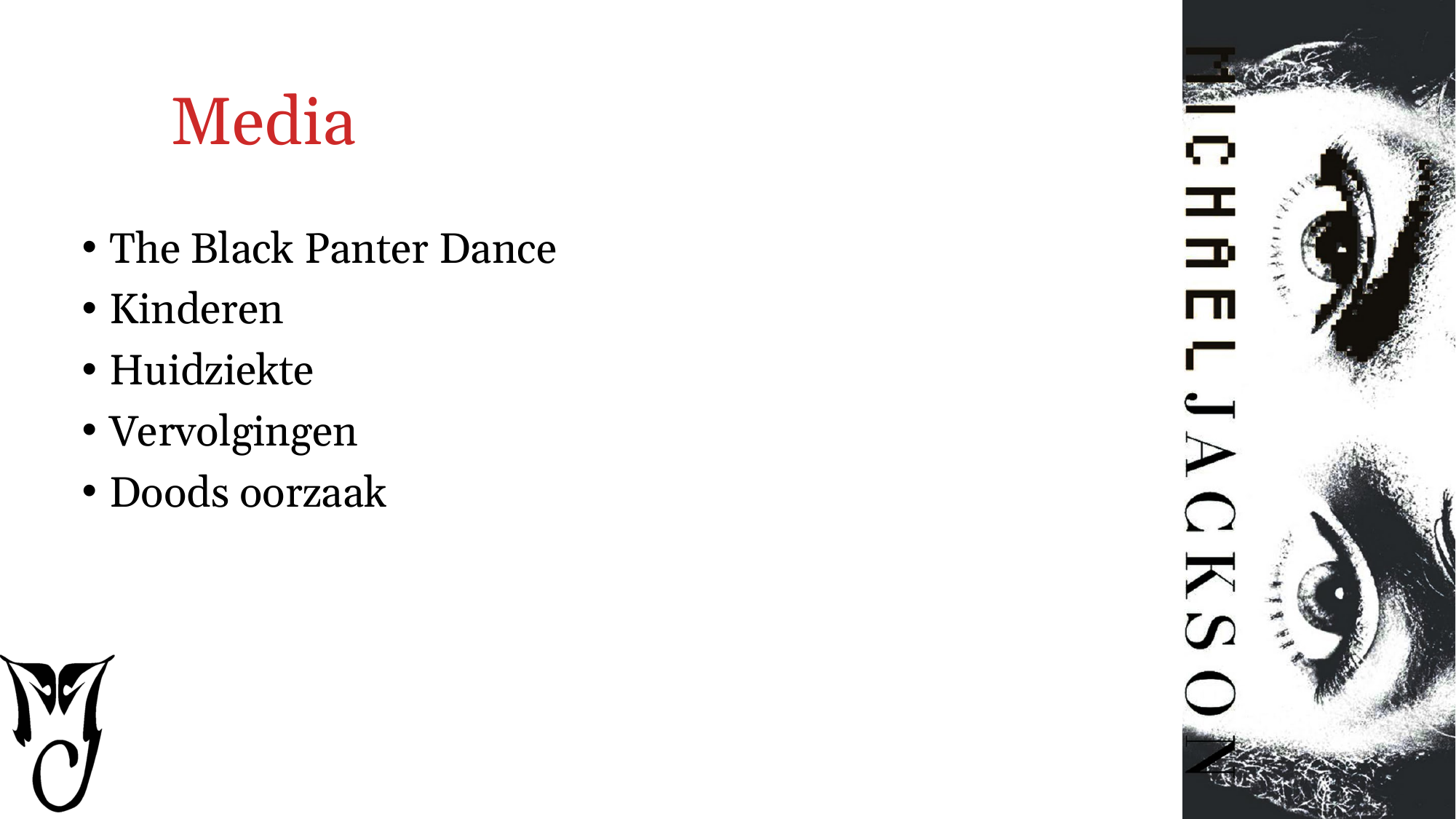

# Media
The Black Panter Dance
Kinderen
Huidziekte
Vervolgingen
Doods oorzaak